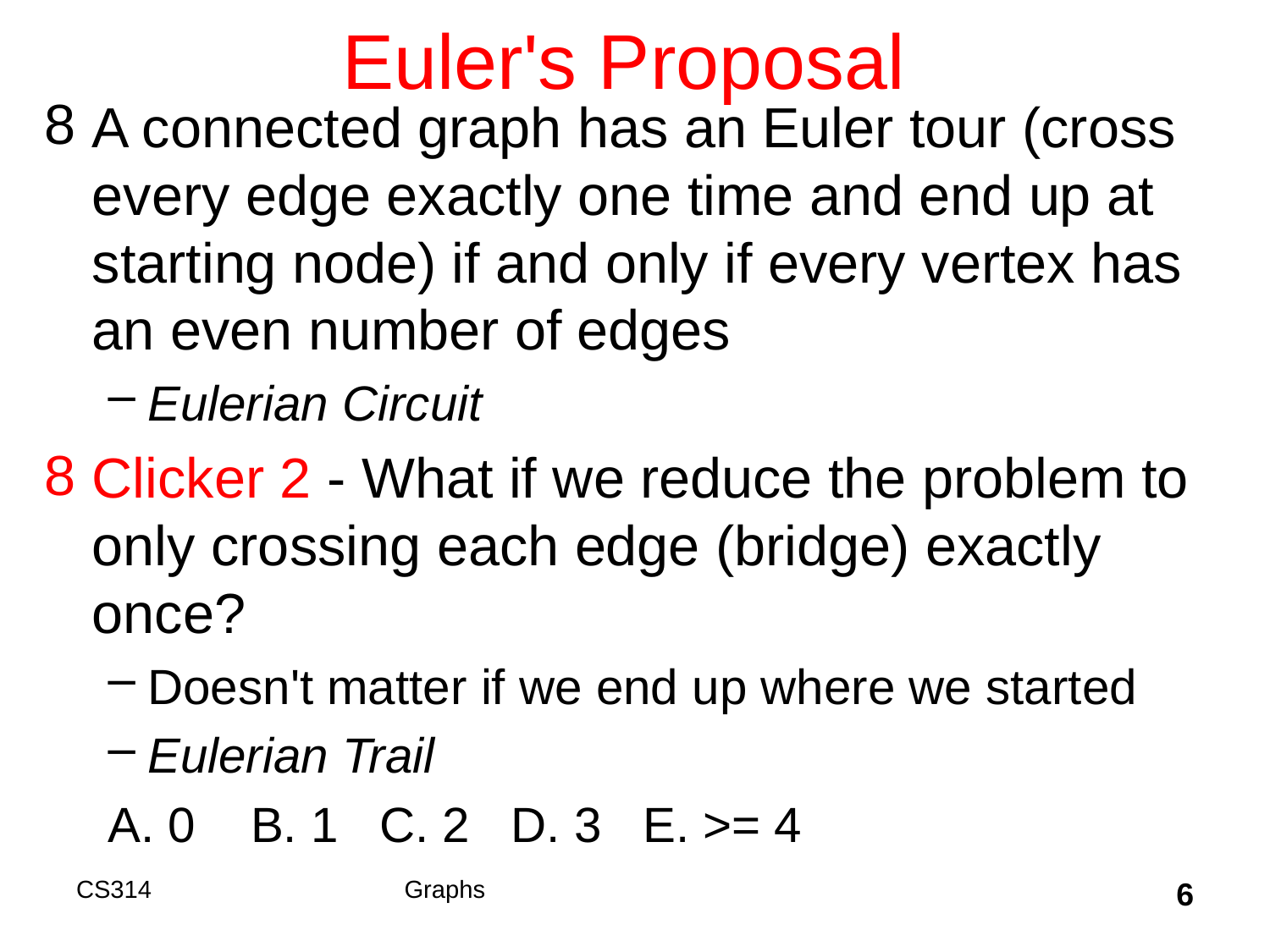

# Euler's Proposal
A connected graph has an Euler tour (cross every edge exactly one time and end up at starting node) if and only if every vertex has an even number of edges
Eulerian Circuit
Clicker 2 - What if we reduce the problem to only crossing each edge (bridge) exactly once?
Doesn't matter if we end up where we started
Eulerian Trail
A. 0    B. 1   C. 2   D. 3   E. >= 4

CS314
Graphs
6